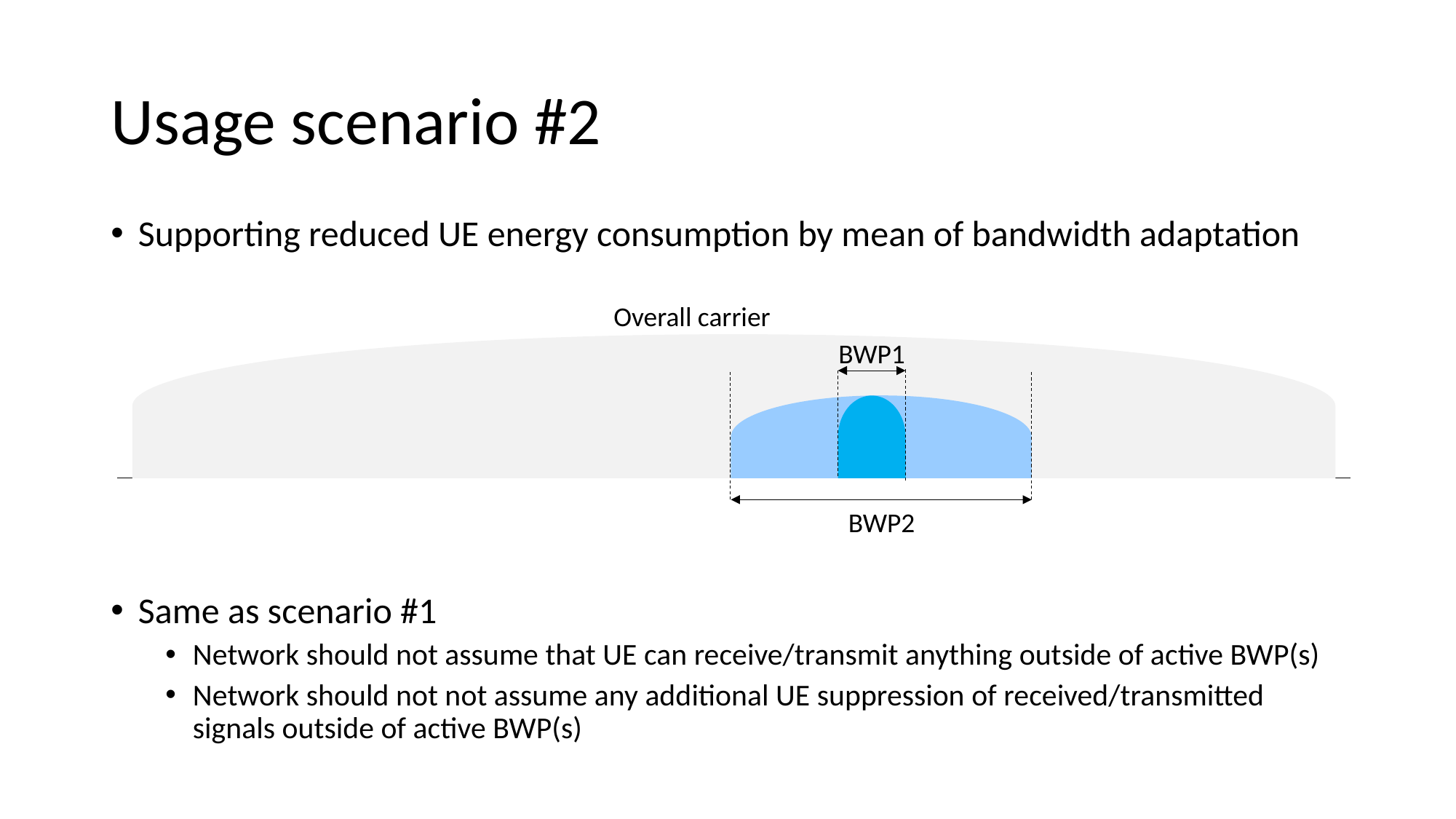

# Usage scenario #2
Supporting reduced UE energy consumption by mean of bandwidth adaptation

Overall carrier
BWP1

BWP2
Same as scenario #1
Network should not assume that UE can receive/transmit anything outside of active BWP(s)
Network should not not assume any additional UE suppression of received/transmitted
signals outside of active BWP(s)